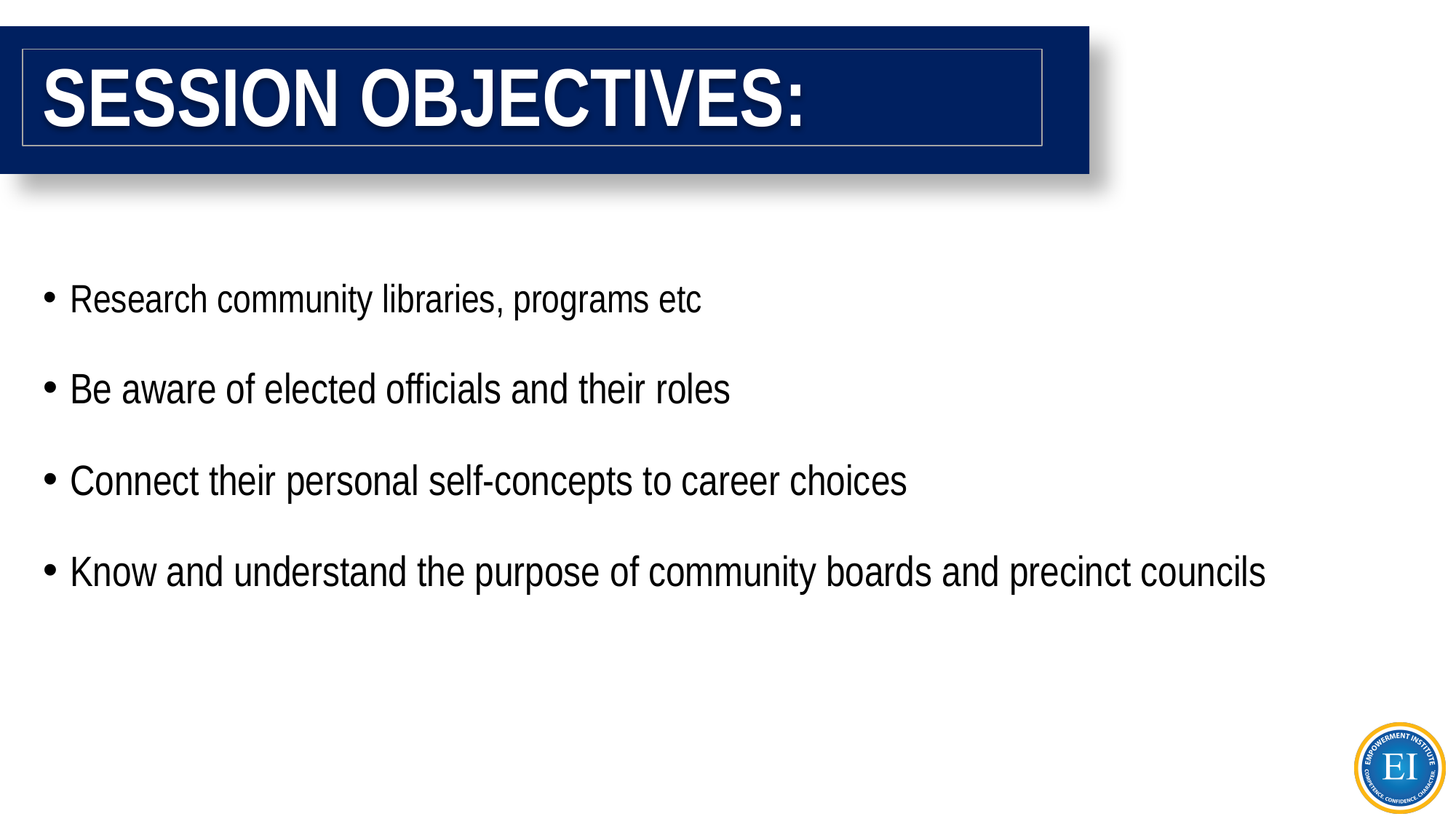

# SESSION OBJECTIVES:

Research community libraries, programs etc
Be aware of elected officials and their roles
Connect their personal self-concepts to career choices
Know and understand the purpose of community boards and precinct councils